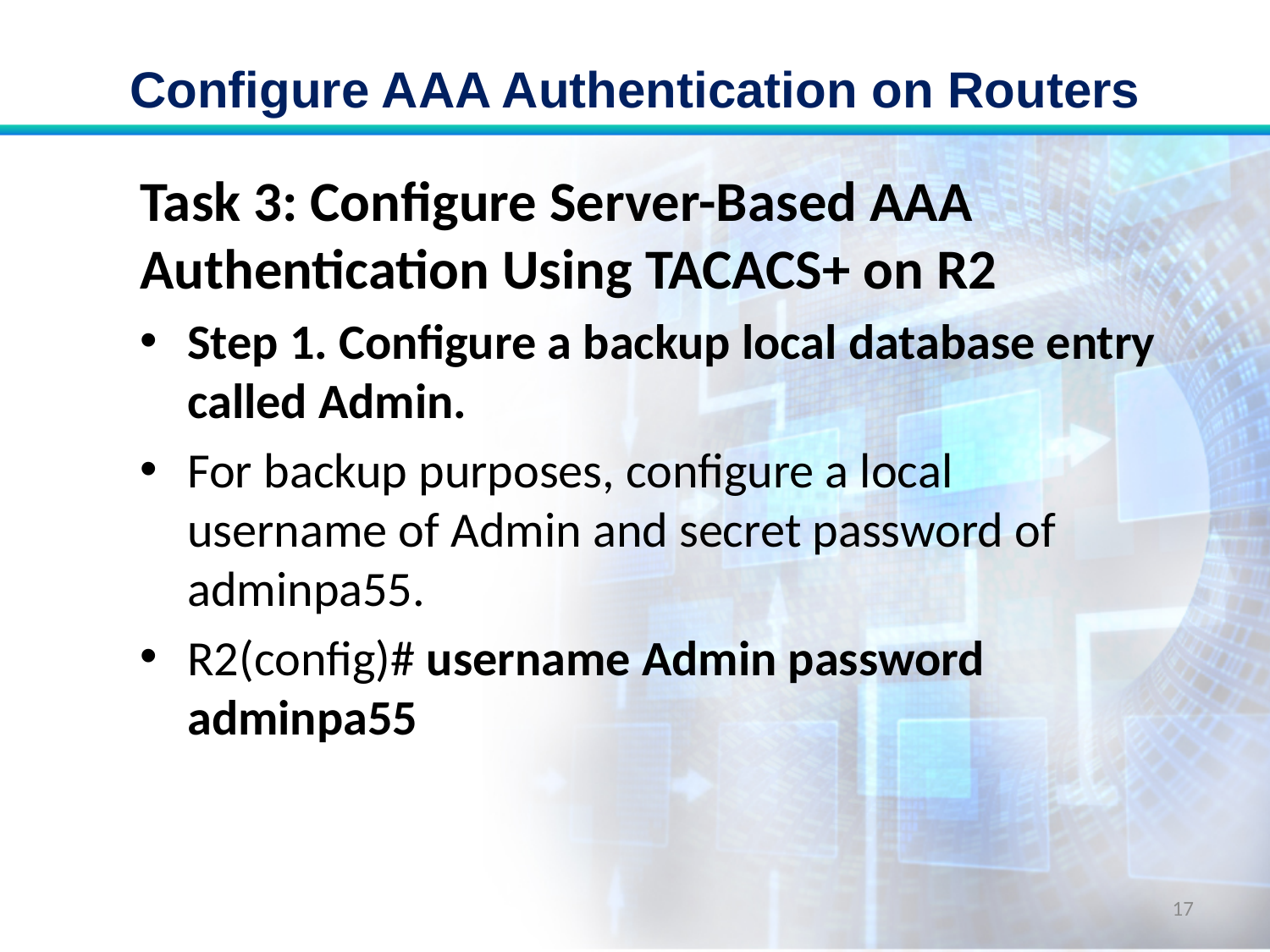

# Configure AAA Authentication on Routers
Task 3: Configure Server-Based AAA Authentication Using TACACS+ on R2
Step 1. Configure a backup local database entry called Admin.
For backup purposes, configure a local username of Admin and secret password of adminpa55.
R2(config)# username Admin password adminpa55

17